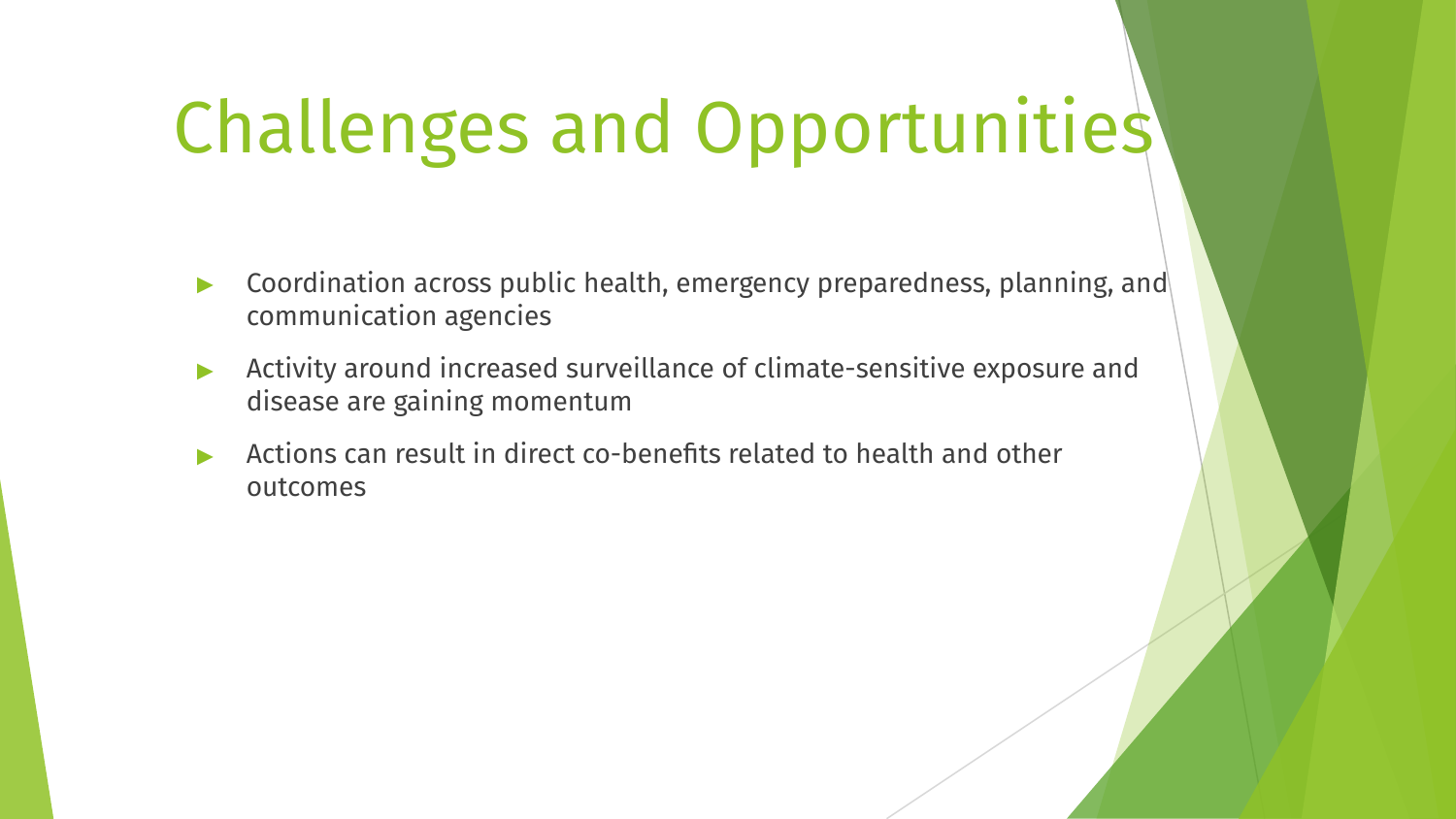

# Challenges and Opportunities
Coordination across public health, emergency preparedness, planning, and communication agencies
Activity around increased surveillance of climate-sensitive exposure and disease are gaining momentum
Actions can result in direct co-benefits related to health and other outcomes